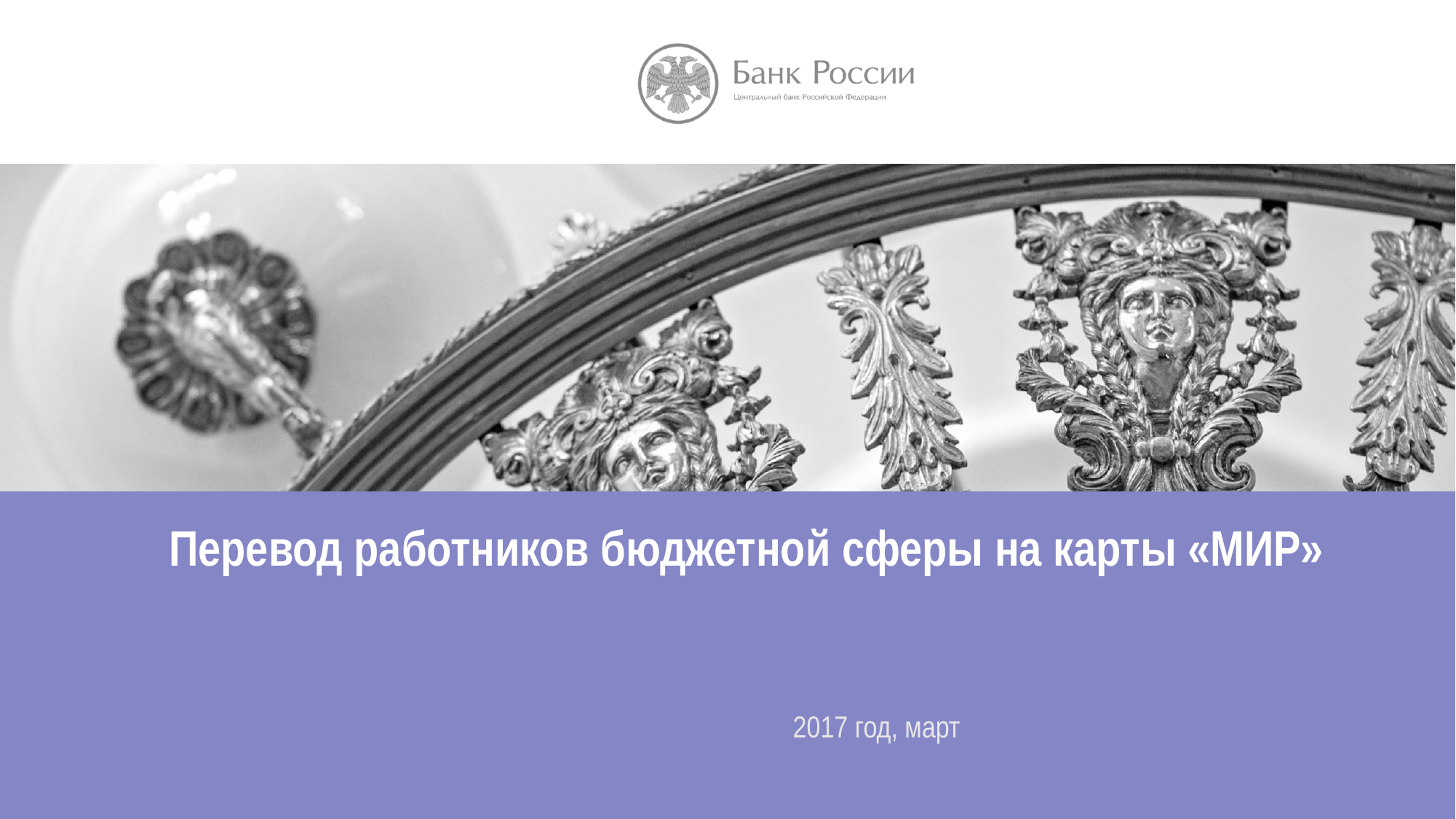

# Перевод работников бюджетной сферы на карты «МИР»
 2017 год, март